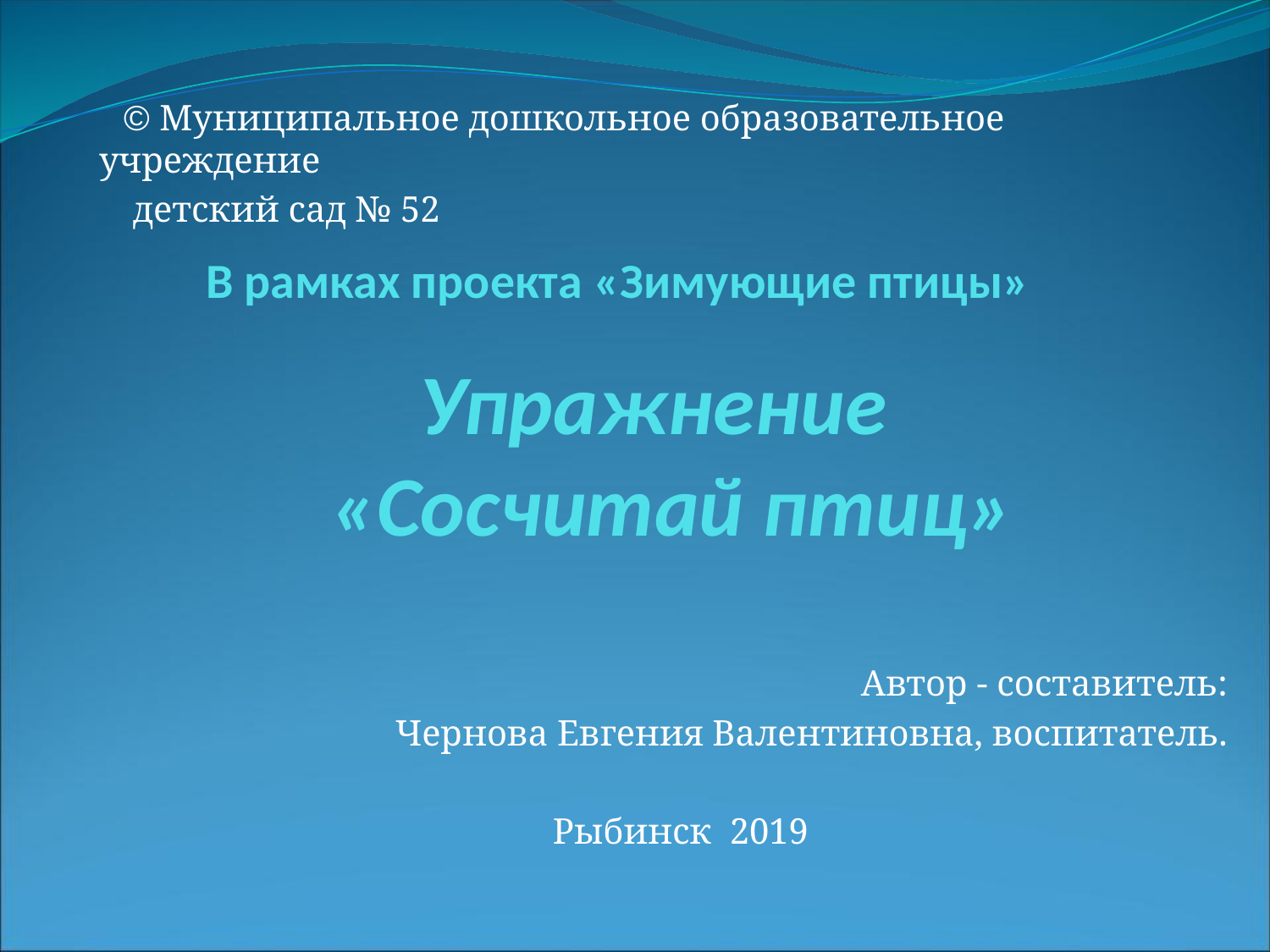

© Муниципальное дошкольное образовательное учреждение
 детский сад № 52
# В рамках проекта «Зимующие птицы»
Упражнение
 «Сосчитай птиц»
Автор - составитель:
Чернова Евгения Валентиновна, воспитатель.

Рыбинск  2019